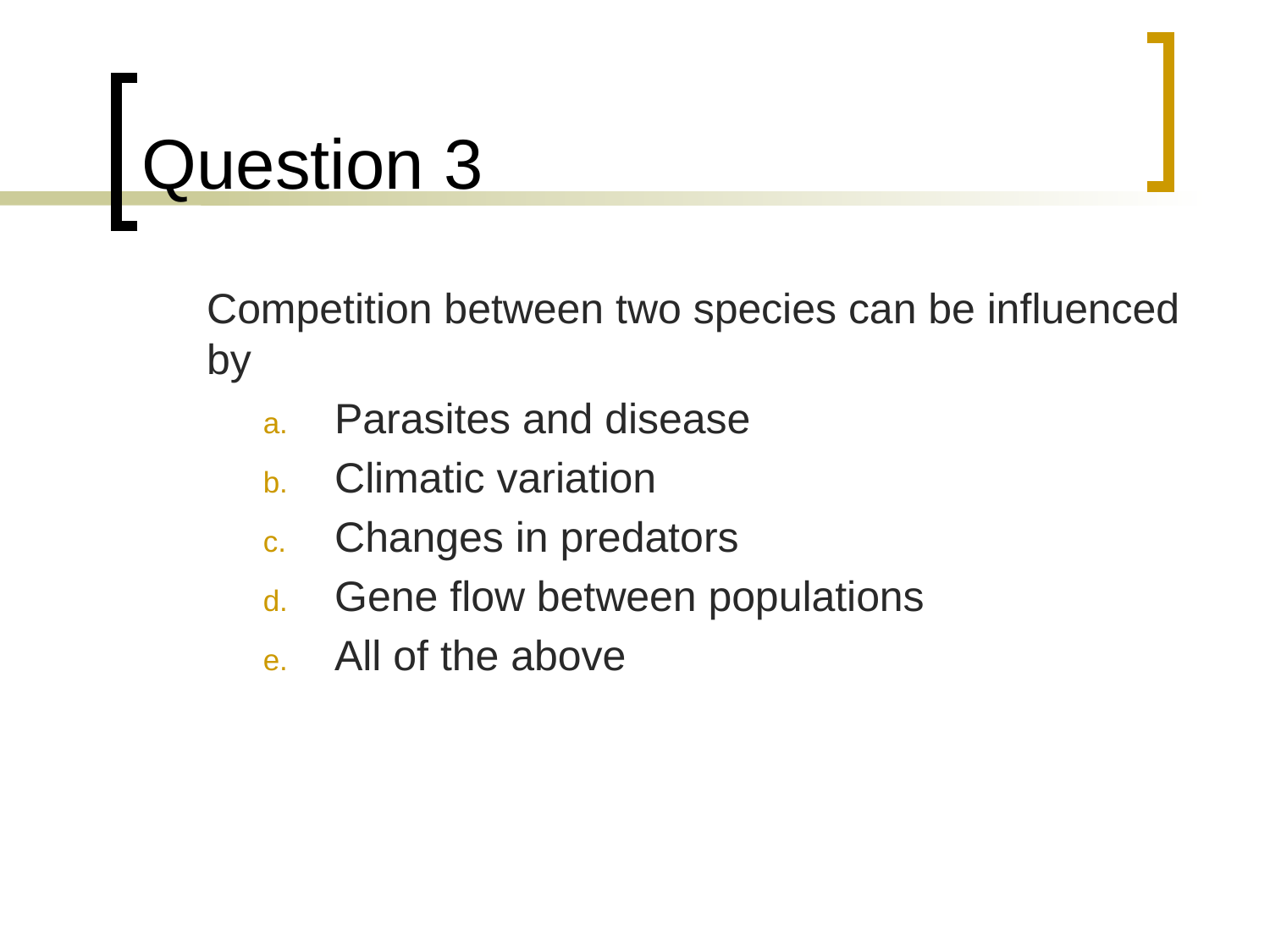

# Question 3
	Competition between two species can be influenced by
Parasites and disease
Climatic variation
Changes in predators
Gene flow between populations
All of the above